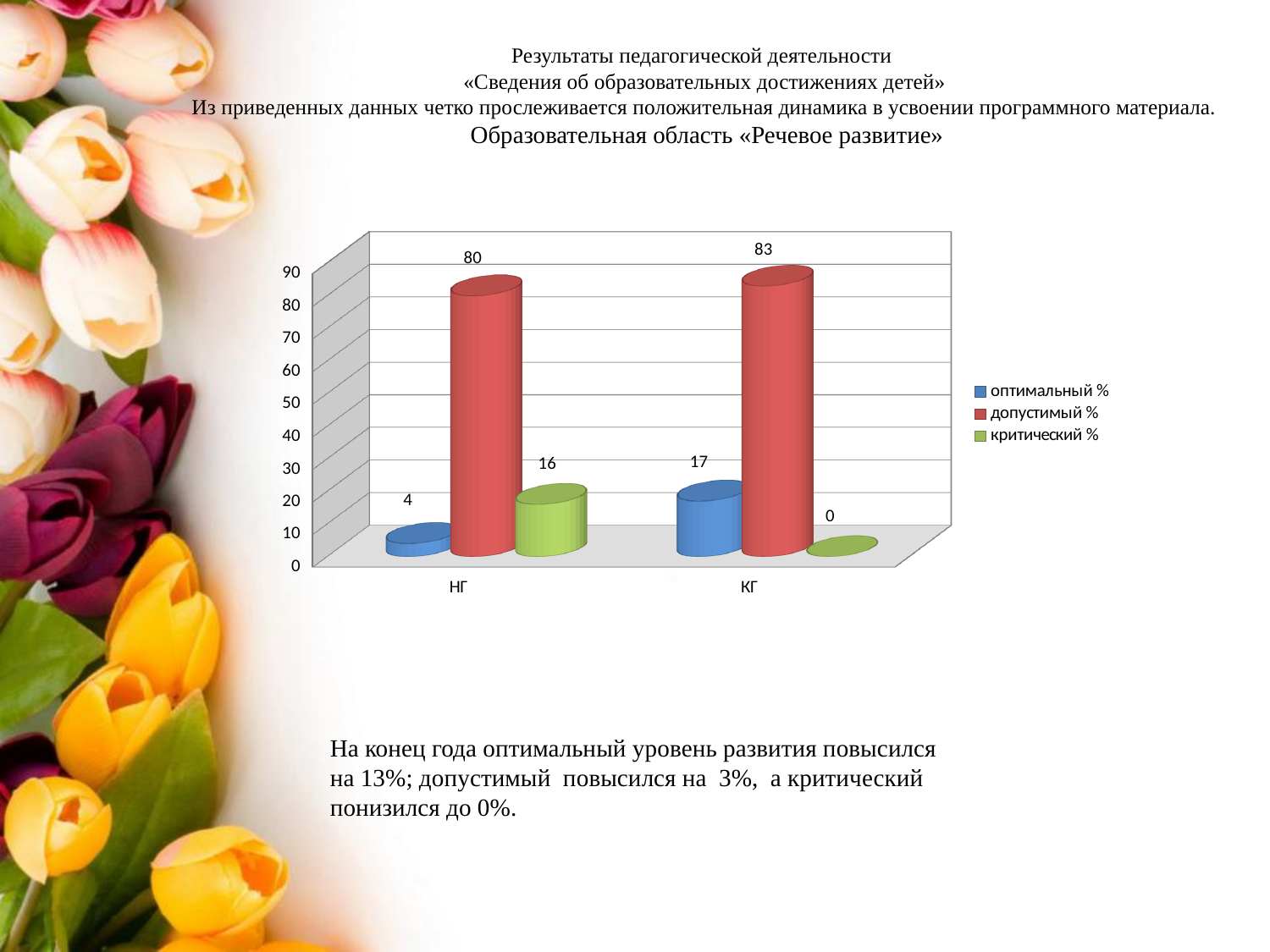

# Результаты педагогической деятельности «Сведения об образовательных достижениях детей» Из приведенных данных четко прослеживается положительная динамика в усвоении программного материала. Образовательная область «Речевое развитие»

[unsupported chart]

На конец года оптимальный уровень развития повысился на 13%; допустимый  повысился на  3%,  а критический понизился до 0%.